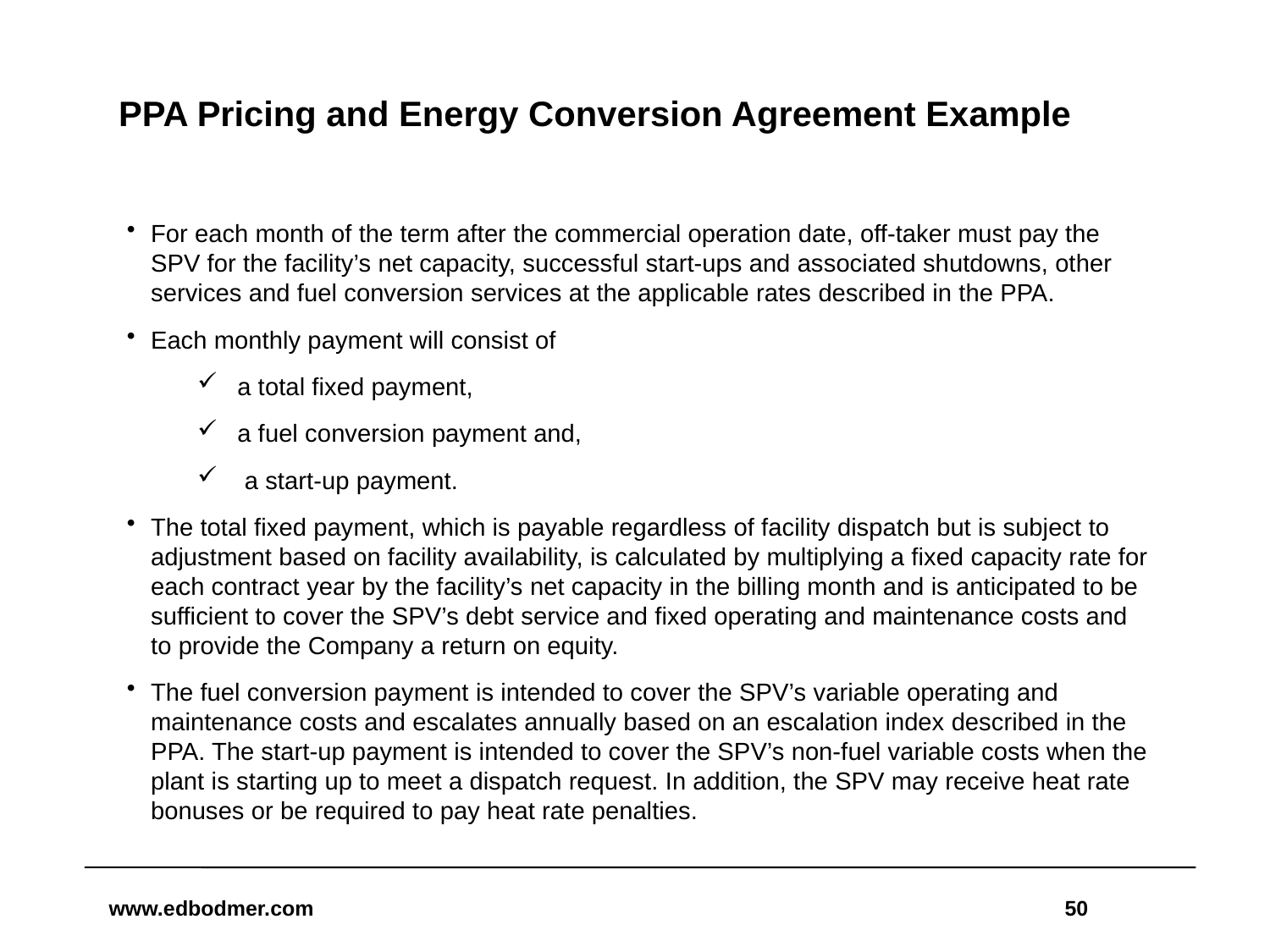

# PPA Pricing and Energy Conversion Agreement Example
For each month of the term after the commercial operation date, off-taker must pay the SPV for the facility’s net capacity, successful start-ups and associated shutdowns, other services and fuel conversion services at the applicable rates described in the PPA.
Each monthly payment will consist of
a total fixed payment,
a fuel conversion payment and,
 a start-up payment.
The total fixed payment, which is payable regardless of facility dispatch but is subject to adjustment based on facility availability, is calculated by multiplying a fixed capacity rate for each contract year by the facility’s net capacity in the billing month and is anticipated to be sufficient to cover the SPV’s debt service and fixed operating and maintenance costs and to provide the Company a return on equity.
The fuel conversion payment is intended to cover the SPV’s variable operating and maintenance costs and escalates annually based on an escalation index described in the PPA. The start-up payment is intended to cover the SPV’s non-fuel variable costs when the plant is starting up to meet a dispatch request. In addition, the SPV may receive heat rate bonuses or be required to pay heat rate penalties.